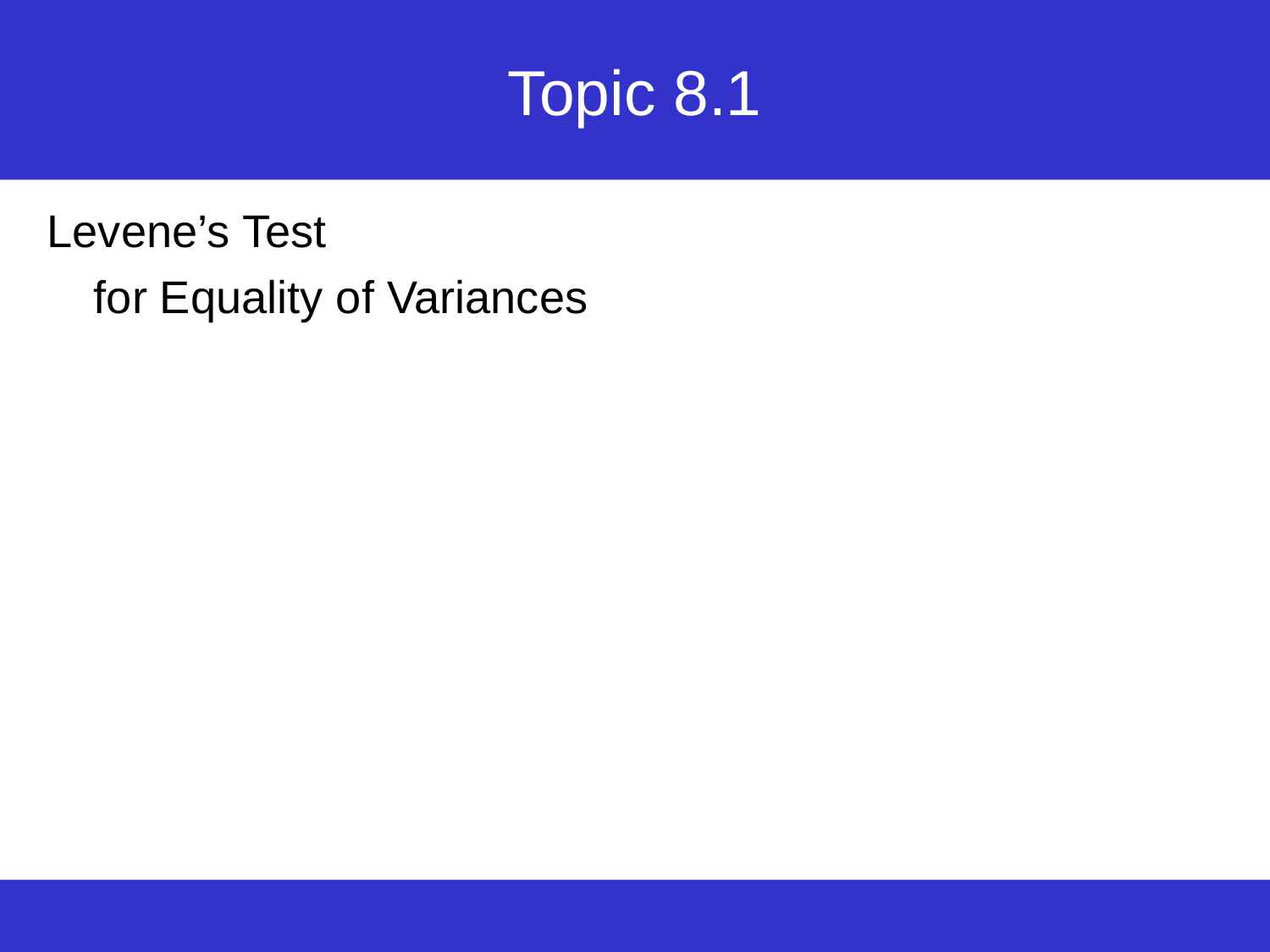

# Topic 8.1
Levene’s Test
for Equality of Variances